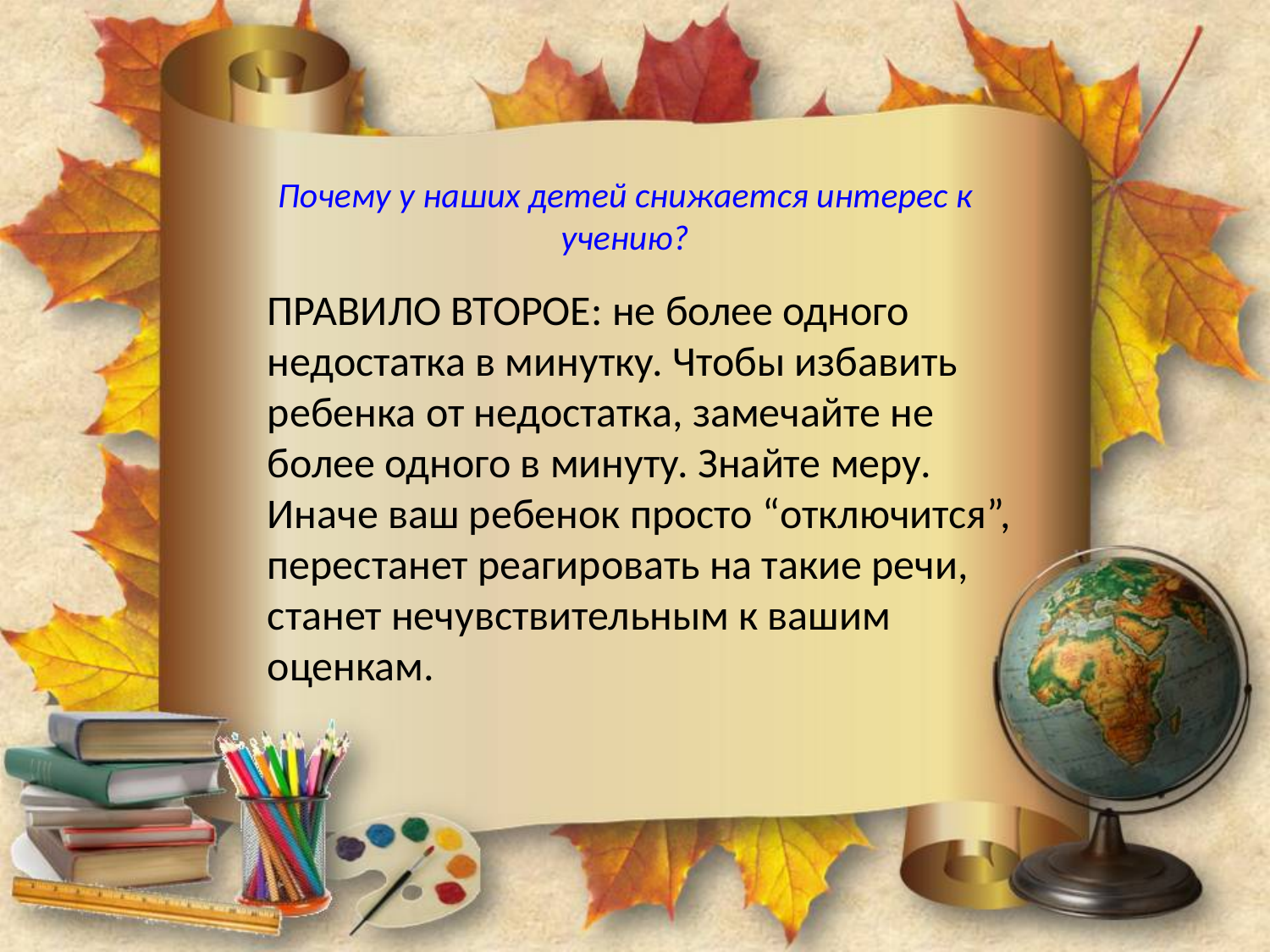

Почему у наших детей снижается интерес к учению?

ПРАВИЛО ВТОРОЕ: не более одного недостатка в минутку. Чтобы избавить ребенка от недостатка, замечайте не более одного в минуту. Знайте меру. Иначе ваш ребенок просто “отключится”, перестанет реагировать на такие речи, станет нечувствительным к вашим оценкам.